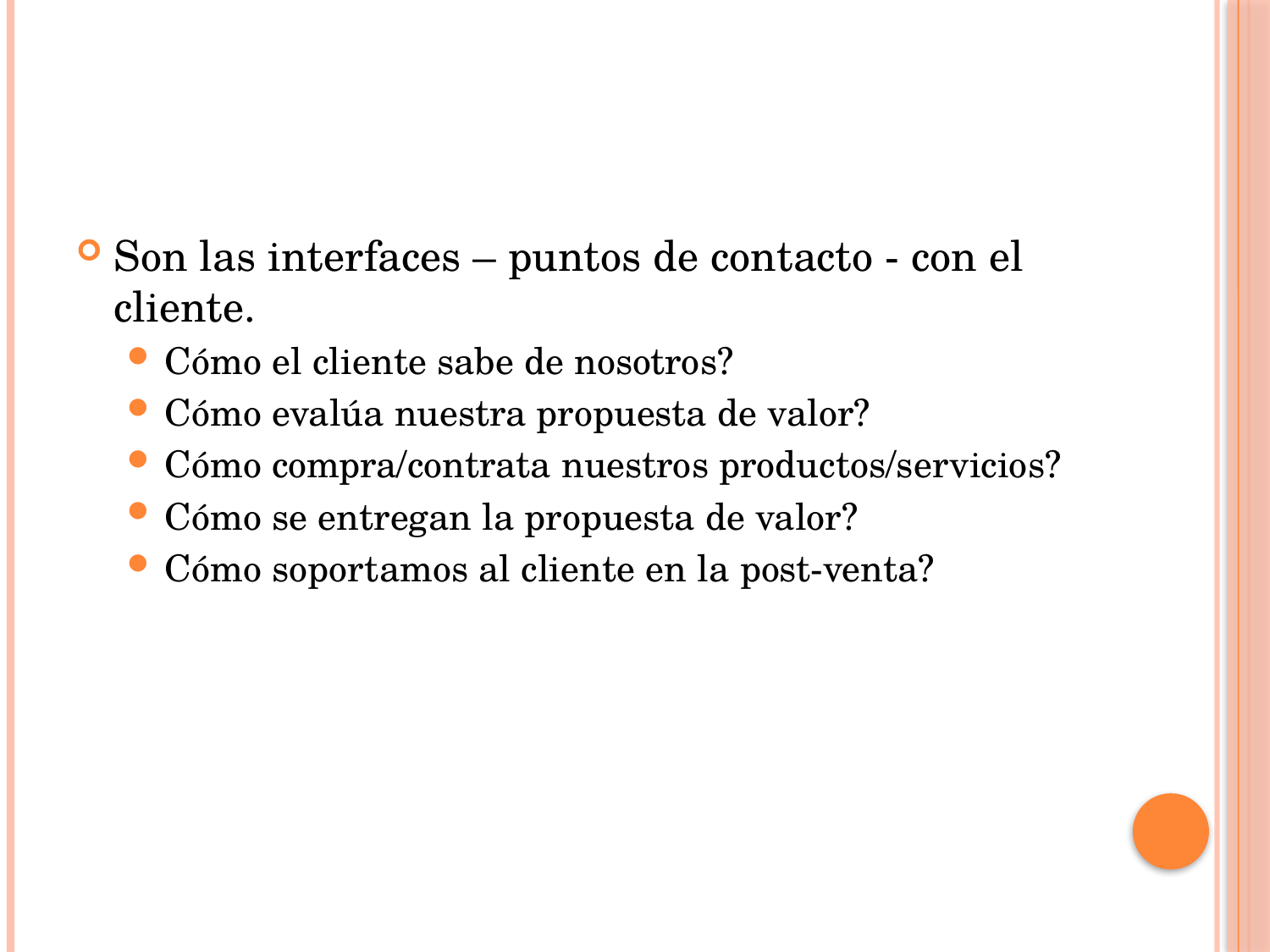

#
Son las interfaces – puntos de contacto - con el cliente.
Cómo el cliente sabe de nosotros?
Cómo evalúa nuestra propuesta de valor?
Cómo compra/contrata nuestros productos/servicios?
Cómo se entregan la propuesta de valor?
Cómo soportamos al cliente en la post-venta?